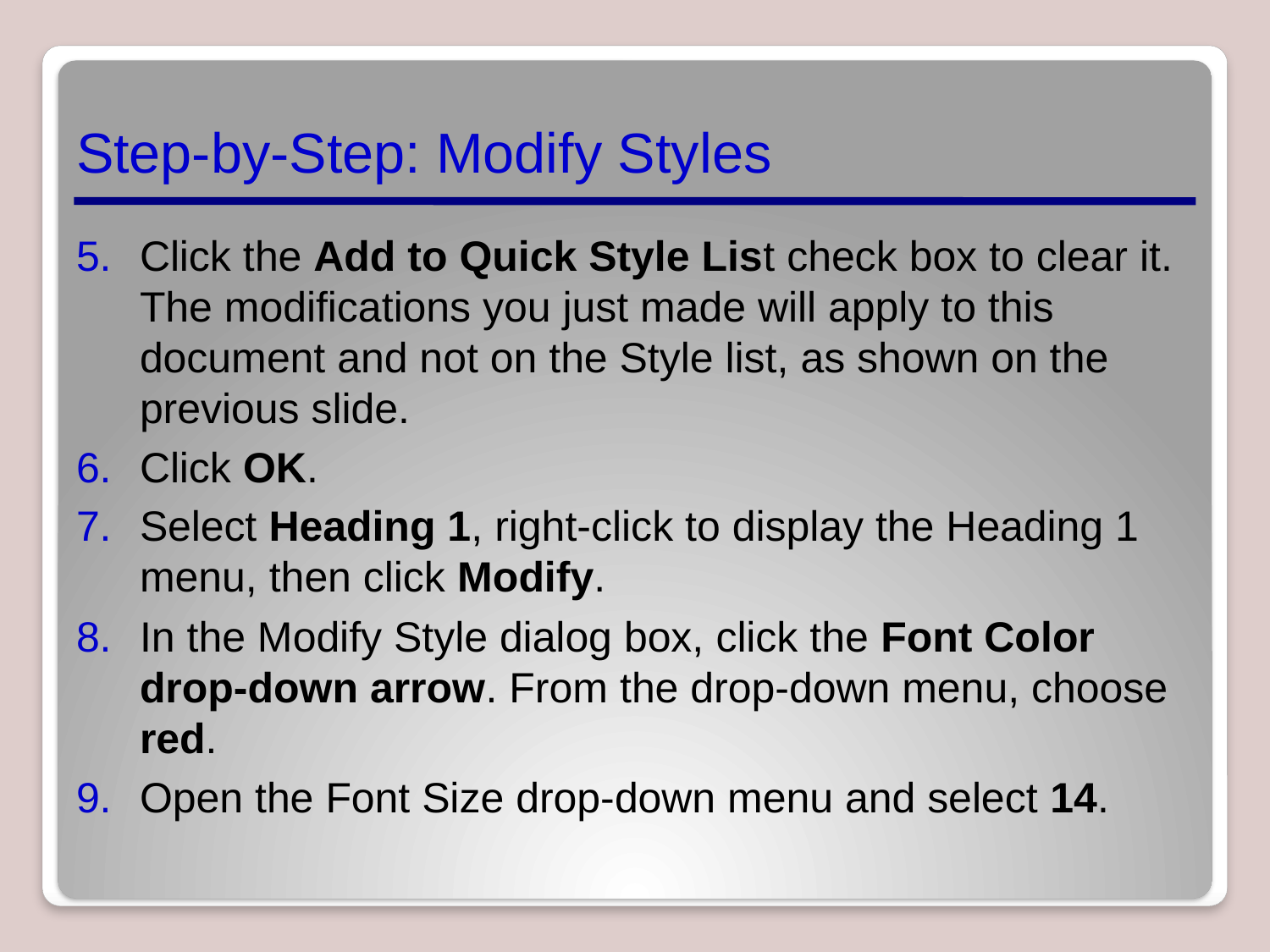

# Step-by-Step: Modify Styles
Click the Add to Quick Style List check box to clear it. The modifications you just made will apply to this document and not on the Style list, as shown on the previous slide.
Click OK.
Select Heading 1, right-click to display the Heading 1 menu, then click Modify.
In the Modify Style dialog box, click the Font Color drop-down arrow. From the drop-down menu, choose red.
Open the Font Size drop-down menu and select 14.